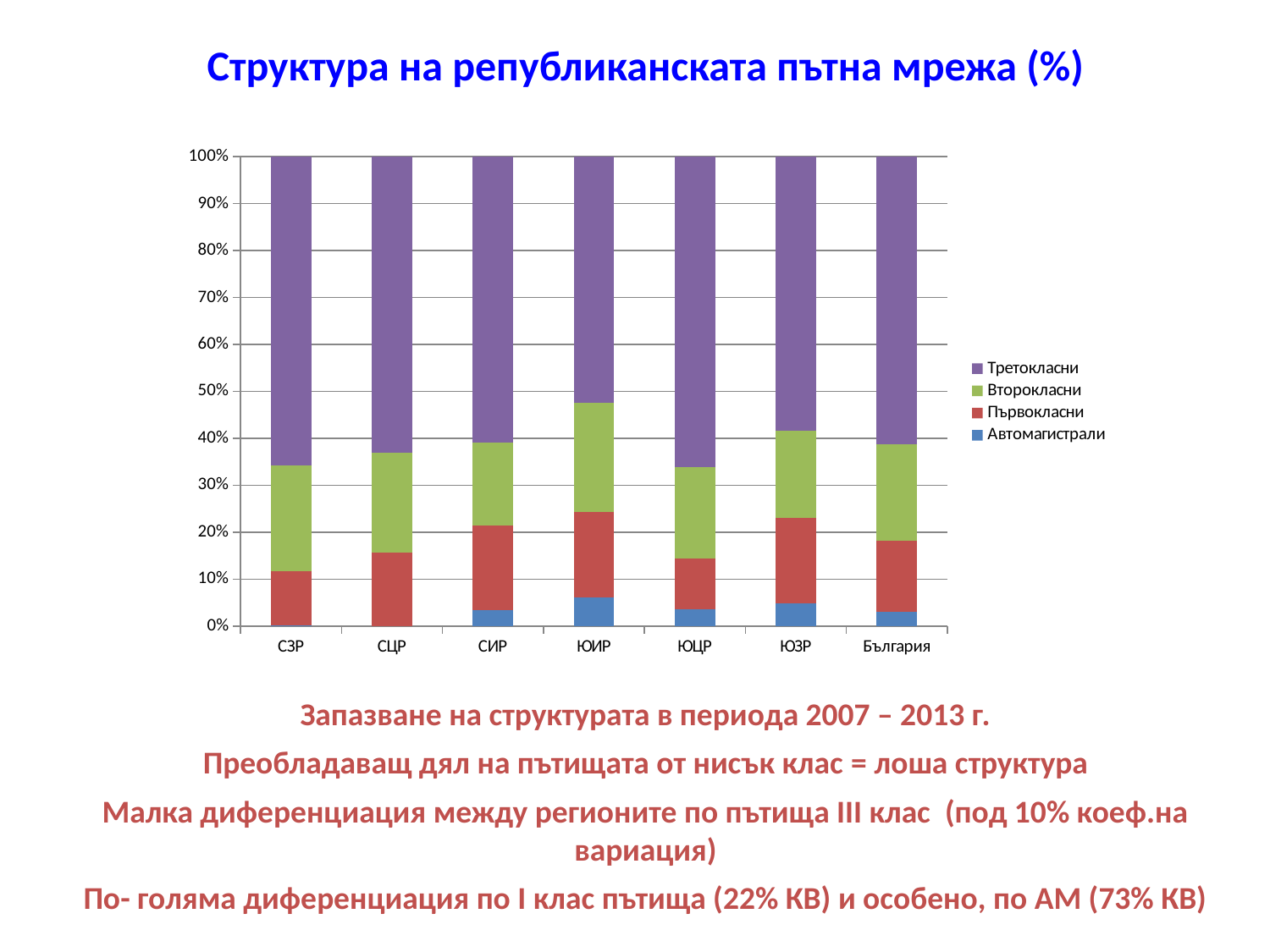

# Структура на републиканската пътна мрежа (%)

### Chart

| Category | Автомагистрали | Първокласни | Второкласни | Третокласни |
|---|---|---|---|---|
| СЗР | 0.0020642878207018578 | 0.11412562665880271 | 0.2258920672368033 | 0.6579180182836921 |
| СЦР | 0.0 | 0.15587044534412955 | 0.2142375168690958 | 0.6298920377867746 |
| СИР | 0.03392990305741984 | 0.18008948545861297 | 0.17598806860551827 | 0.609992542878449 |
| ЮИР | 0.06166464155528554 | 0.1813487241798299 | 0.23268529769137303 | 0.5243013365735115 |
| ЮЦР | 0.03514456630109671 | 0.10917248255234296 | 0.19366899302093718 | 0.6620139581256231 |
| ЮЗР | 0.048846269103985616 | 0.18219958046149237 | 0.1854959544501049 | 0.5834581959844172 |
| България | 0.030744994410001017 | 0.15118406342107937 | 0.2050513263543043 | 0.6130196158146153 |
Запазване на структурата в периода 2007 – 2013 г.
Преобладаващ дял на пътищата от нисък клас = лоша структура
Малка диференциация между регионите по пътища ІІІ клас  (под 10% коеф.на вариация)
По- голяма диференциация по І клас пътища (22% КВ) и особено, по АМ (73% КВ)